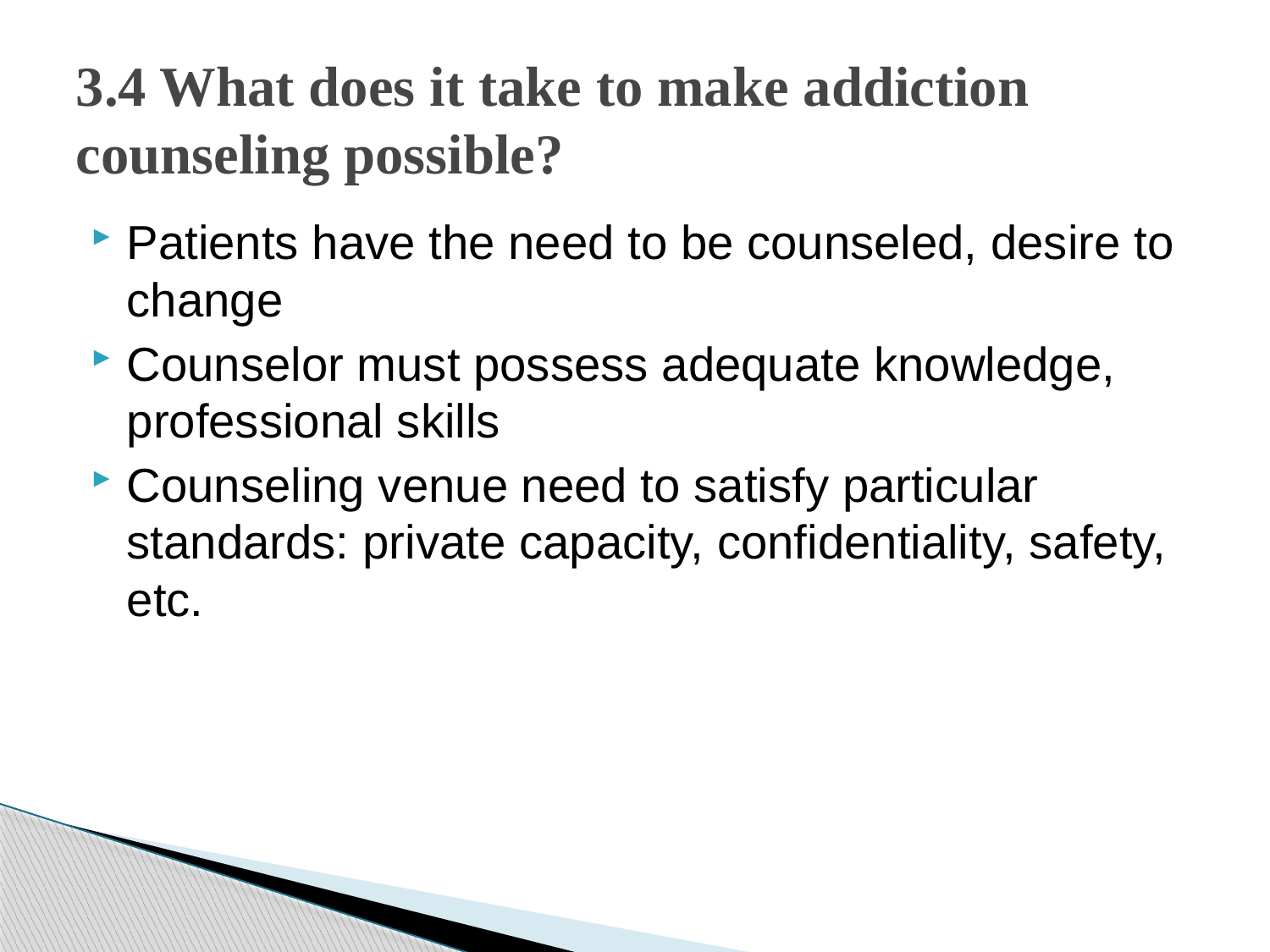

# 3.4 What does it take to make addiction counseling possible?
Patients have the need to be counseled, desire to change
Counselor must possess adequate knowledge, professional skills
Counseling venue need to satisfy particular standards: private capacity, confidentiality, safety, etc.